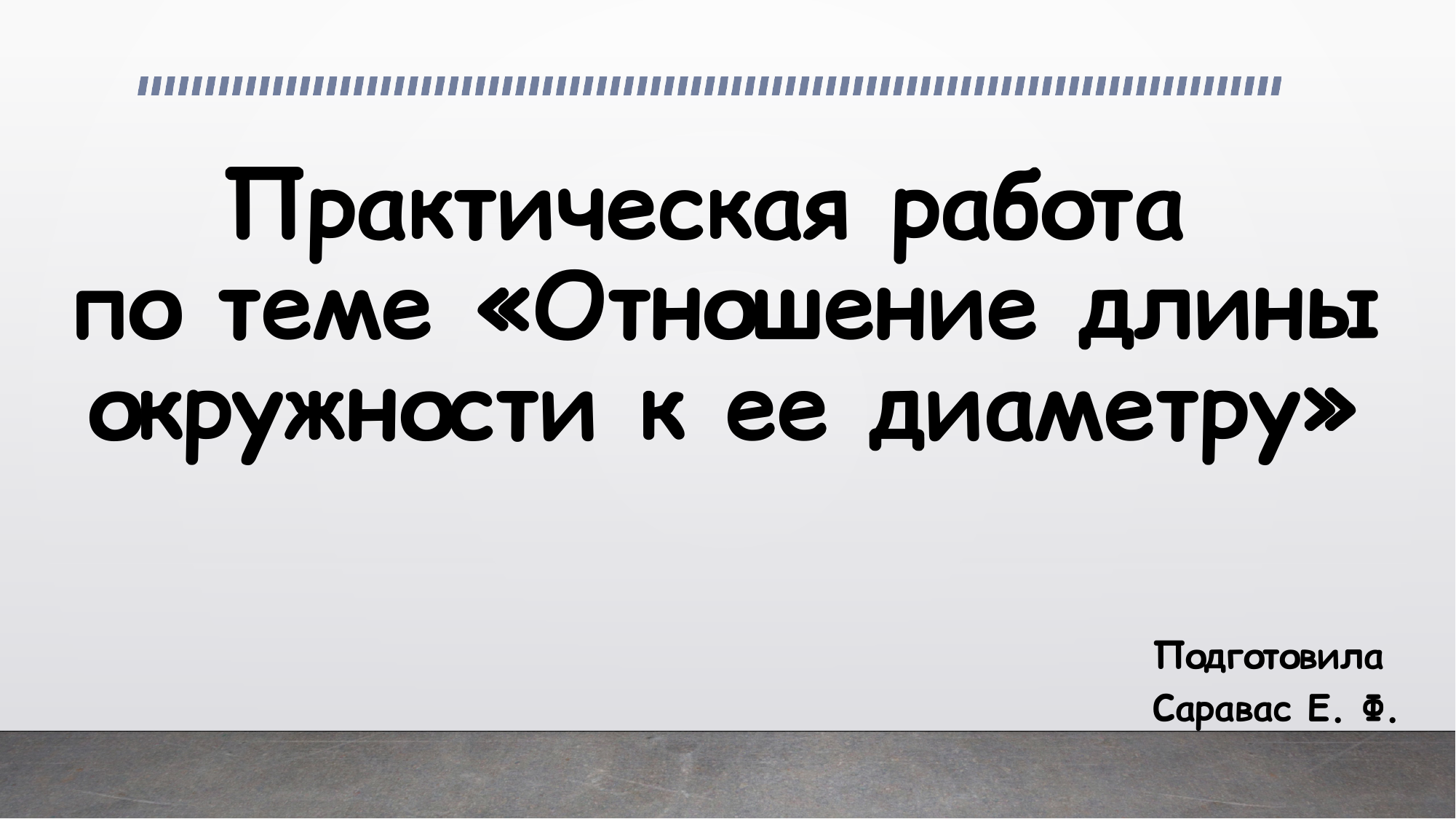

# Практическая работа по теме «Отношение длины окружности к ее диаметру»
Подготовила
Саравас Е. Ф.